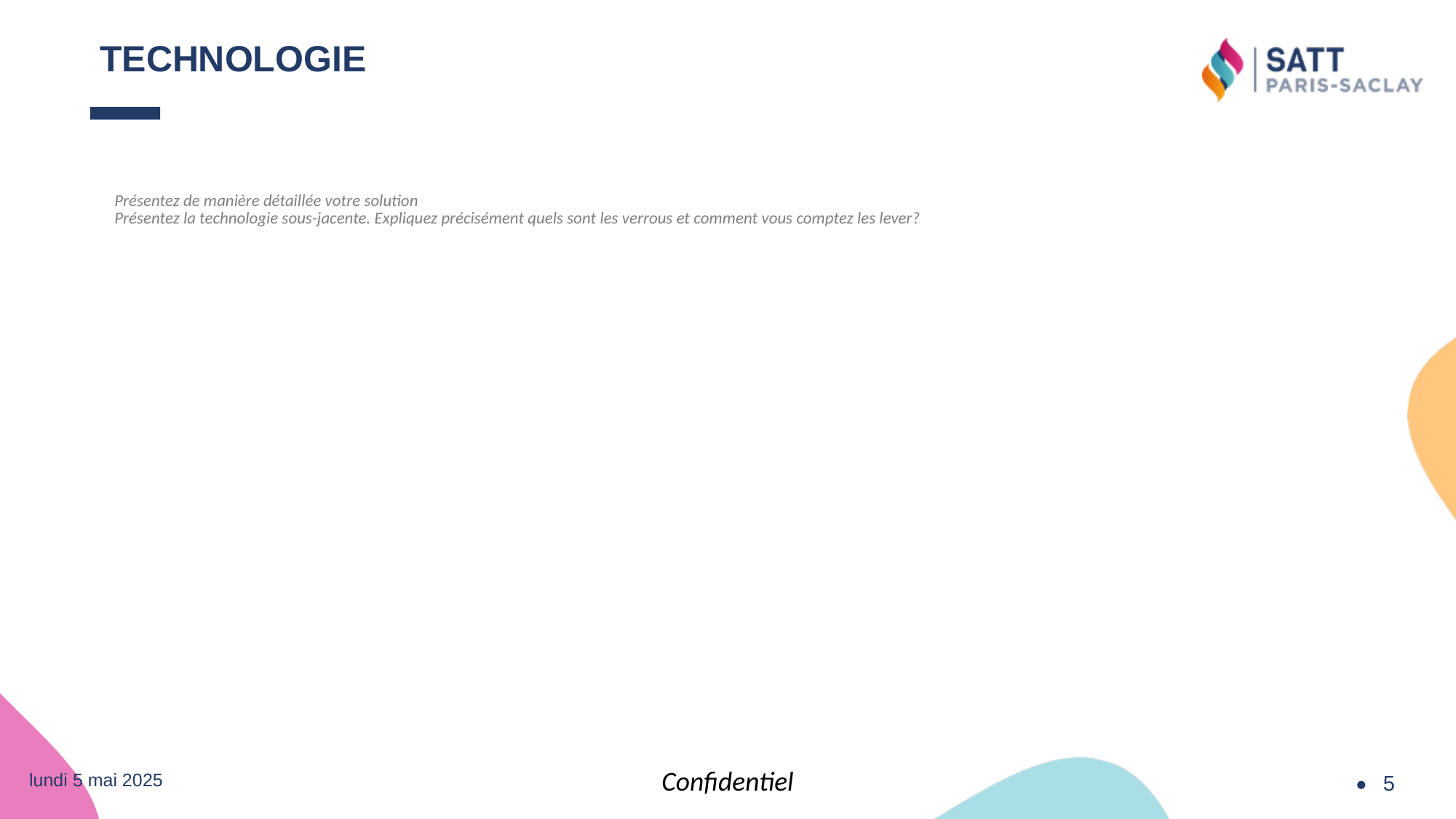

# Technologie

Présentez de manière détaillée votre solution
Présentez la technologie sous-jacente. Expliquez précisément quels sont les verrous et comment vous comptez les lever?

Confidentiel
lundi 5 mai 2025
5